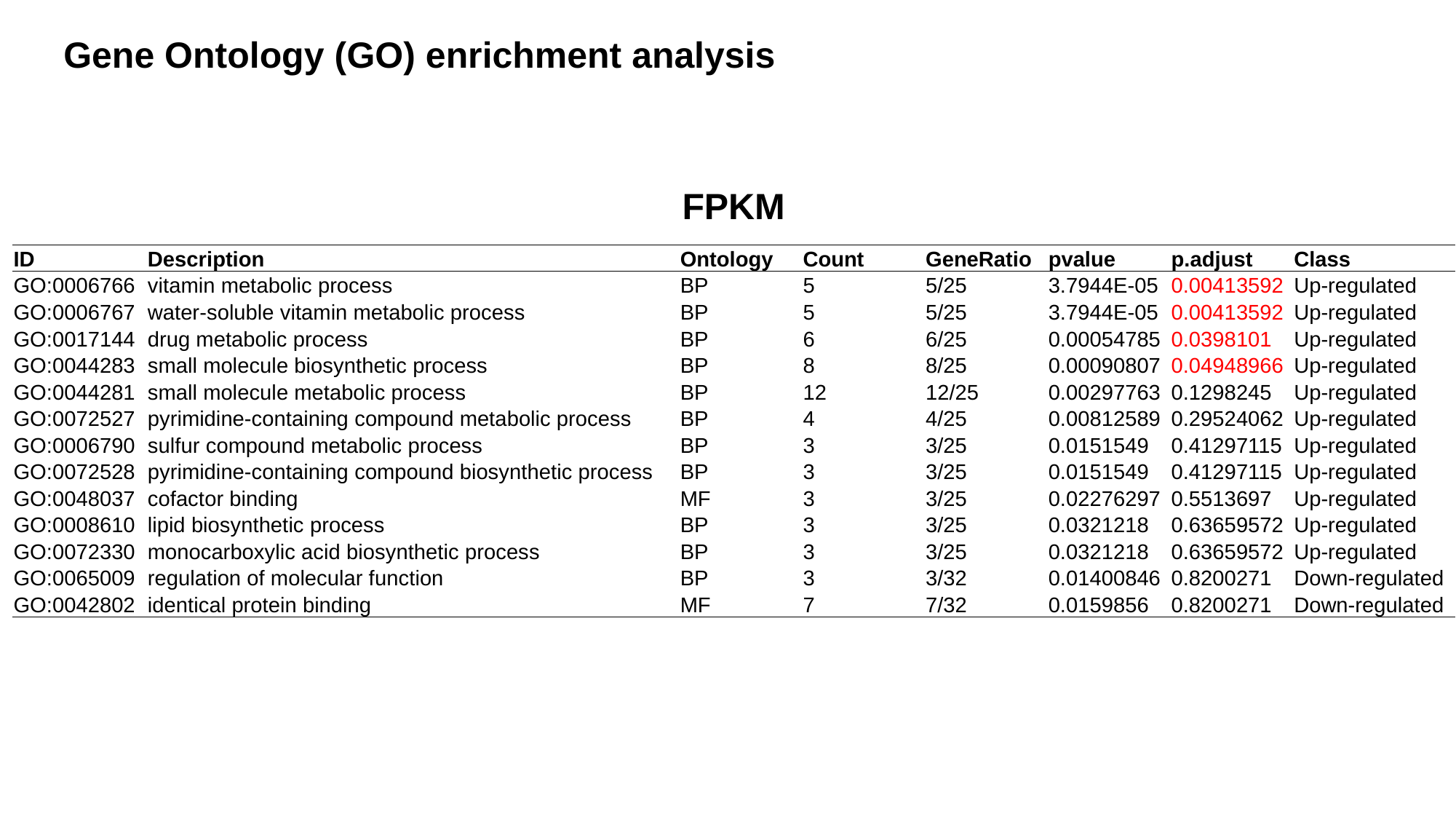

Gene Ontology (GO) enrichment analysis
FPKM
| ID | Description | Ontology | Count | GeneRatio | pvalue | p.adjust | Class |
| --- | --- | --- | --- | --- | --- | --- | --- |
| GO:0006766 | vitamin metabolic process | BP | 5 | 5/25 | 3.7944E-05 | 0.00413592 | Up-regulated |
| GO:0006767 | water-soluble vitamin metabolic process | BP | 5 | 5/25 | 3.7944E-05 | 0.00413592 | Up-regulated |
| GO:0017144 | drug metabolic process | BP | 6 | 6/25 | 0.00054785 | 0.0398101 | Up-regulated |
| GO:0044283 | small molecule biosynthetic process | BP | 8 | 8/25 | 0.00090807 | 0.04948966 | Up-regulated |
| GO:0044281 | small molecule metabolic process | BP | 12 | 12/25 | 0.00297763 | 0.1298245 | Up-regulated |
| GO:0072527 | pyrimidine-containing compound metabolic process | BP | 4 | 4/25 | 0.00812589 | 0.29524062 | Up-regulated |
| GO:0006790 | sulfur compound metabolic process | BP | 3 | 3/25 | 0.0151549 | 0.41297115 | Up-regulated |
| GO:0072528 | pyrimidine-containing compound biosynthetic process | BP | 3 | 3/25 | 0.0151549 | 0.41297115 | Up-regulated |
| GO:0048037 | cofactor binding | MF | 3 | 3/25 | 0.02276297 | 0.5513697 | Up-regulated |
| GO:0008610 | lipid biosynthetic process | BP | 3 | 3/25 | 0.0321218 | 0.63659572 | Up-regulated |
| GO:0072330 | monocarboxylic acid biosynthetic process | BP | 3 | 3/25 | 0.0321218 | 0.63659572 | Up-regulated |
| GO:0065009 | regulation of molecular function | BP | 3 | 3/32 | 0.01400846 | 0.8200271 | Down-regulated |
| GO:0042802 | identical protein binding | MF | 7 | 7/32 | 0.0159856 | 0.8200271 | Down-regulated |